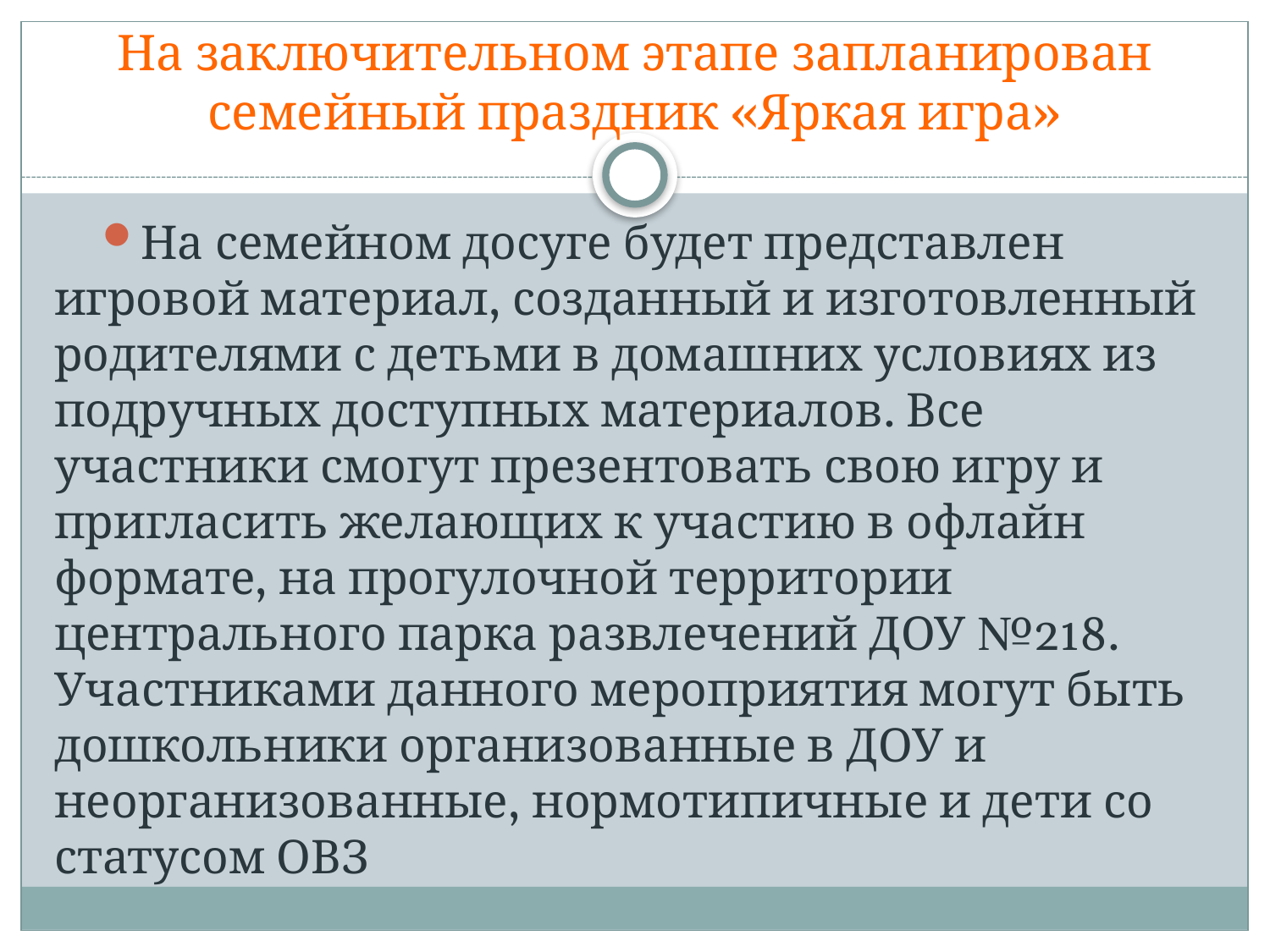

# На заключительном этапе запланирован семейный праздник «Яркая игра»
На семейном досуге будет представлен игровой материал, созданный и изготовленный родителями с детьми в домашних условиях из подручных доступных материалов. Все участники смогут презентовать свою игру и пригласить желающих к участию в офлайн формате, на прогулочной территории центрального парка развлечений ДОУ №218. Участниками данного мероприятия могут быть дошкольники организованные в ДОУ и неорганизованные, нормотипичные и дети со статусом ОВЗ